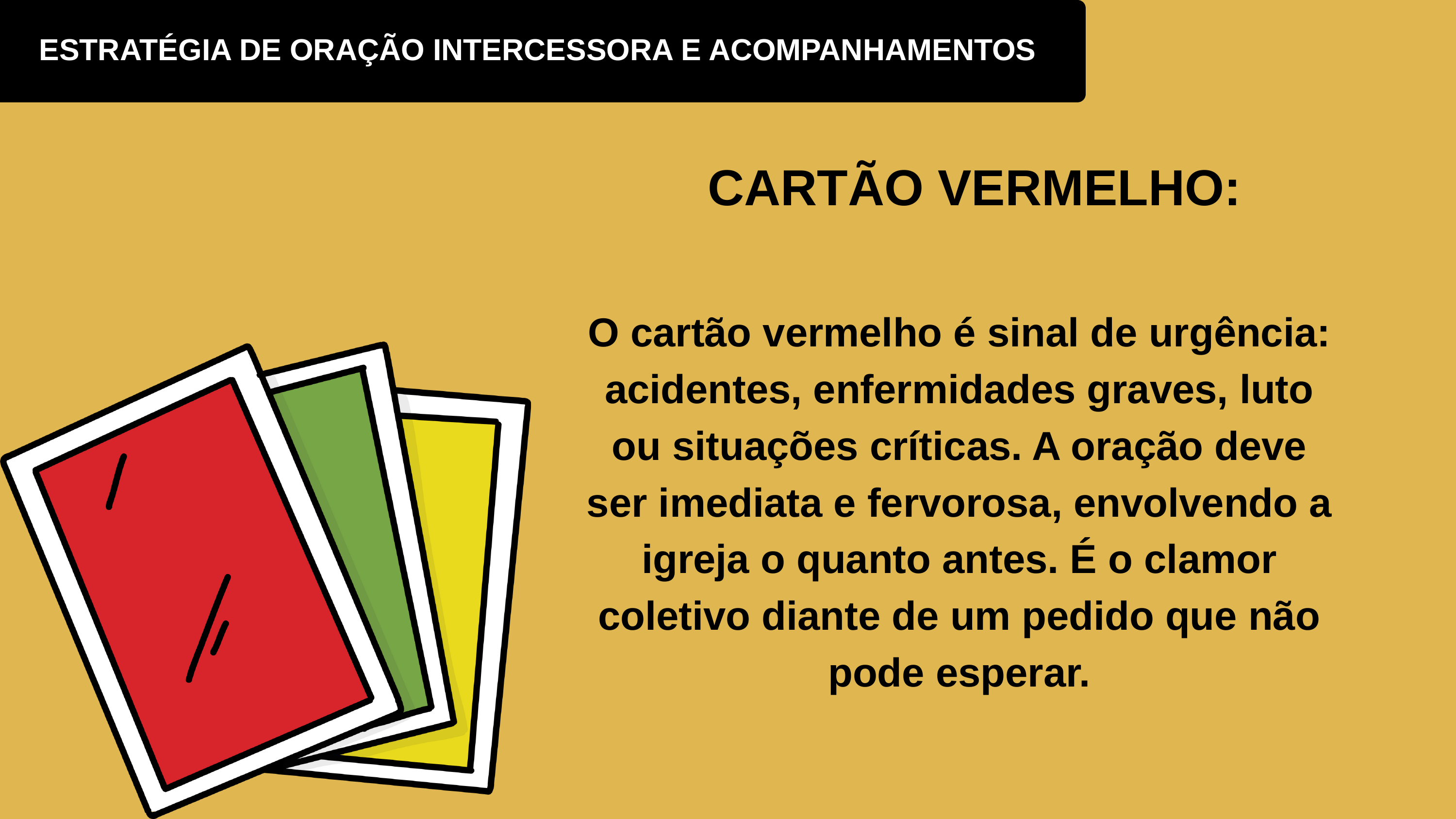

ESTRATÉGIA DE ORAÇÃO INTERCESSORA E ACOMPANHAMENTOS
CARTÃO VERMELHO:
O cartão vermelho é sinal de urgência: acidentes, enfermidades graves, luto ou situações críticas. A oração deve ser imediata e fervorosa, envolvendo a igreja o quanto antes. É o clamor coletivo diante de um pedido que não pode esperar.